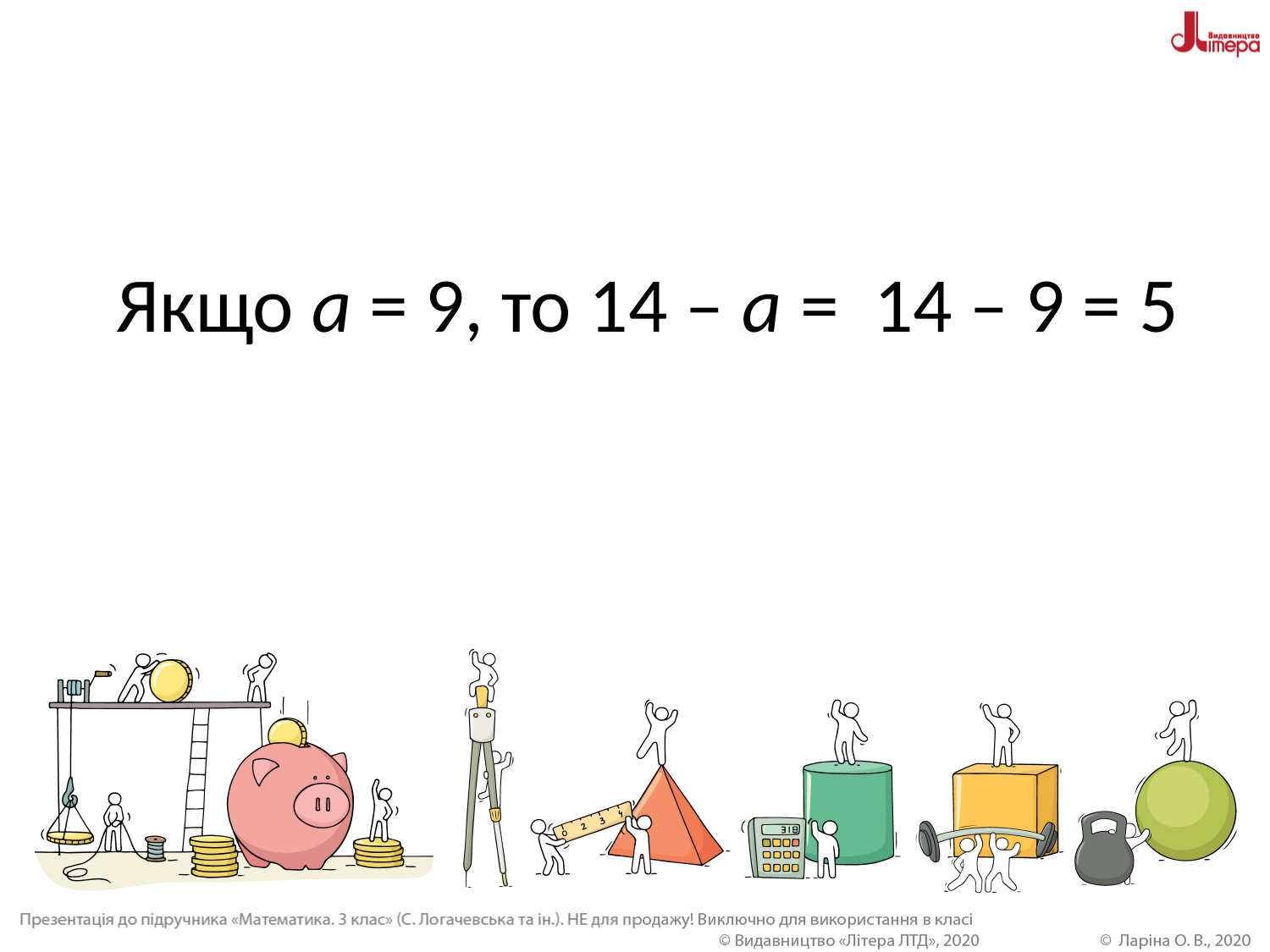

# Якщо а = 9, то 14 – а =  14 – 9 = 5